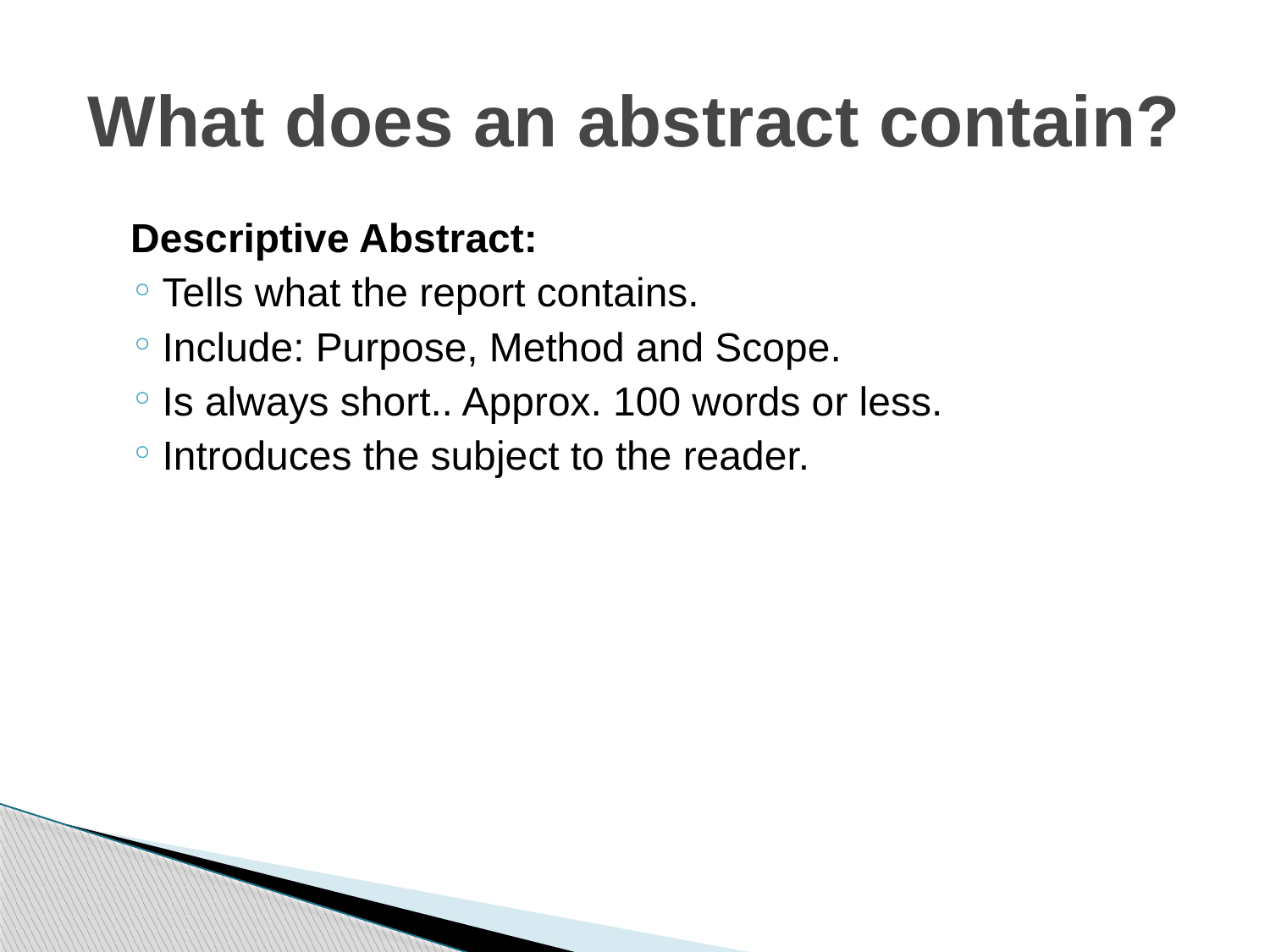

# What does an abstract contain?
Descriptive Abstract:
Tells what the report contains.
Include: Purpose, Method and Scope.
Is always short.. Approx. 100 words or less.
Introduces the subject to the reader.